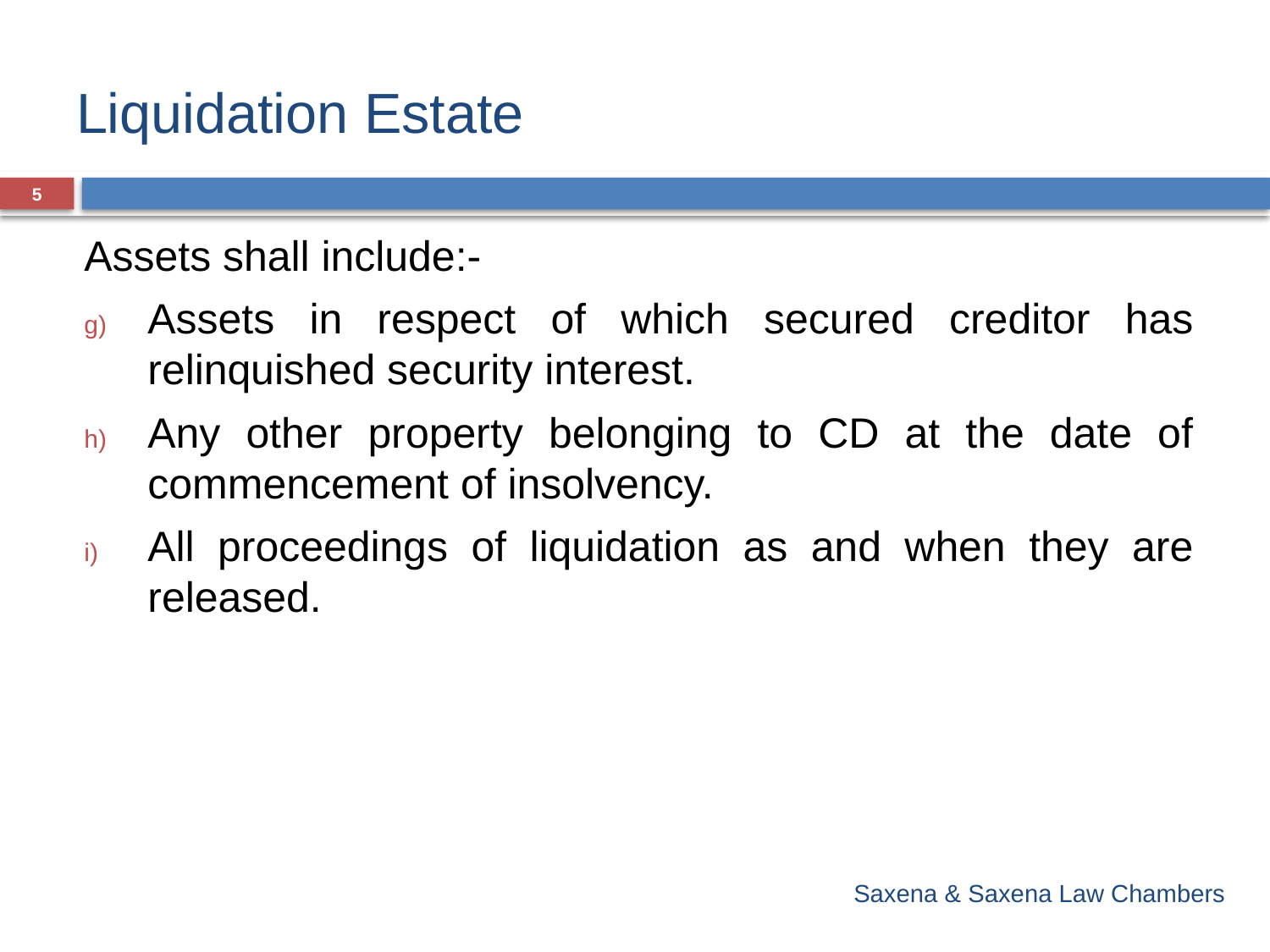

# Liquidation Estate
5
Assets shall include:-
Assets in respect of which secured creditor has relinquished security interest.
Any other property belonging to CD at the date of commencement of insolvency.
All proceedings of liquidation as and when they are released.

Saxena & Saxena Law Chambers